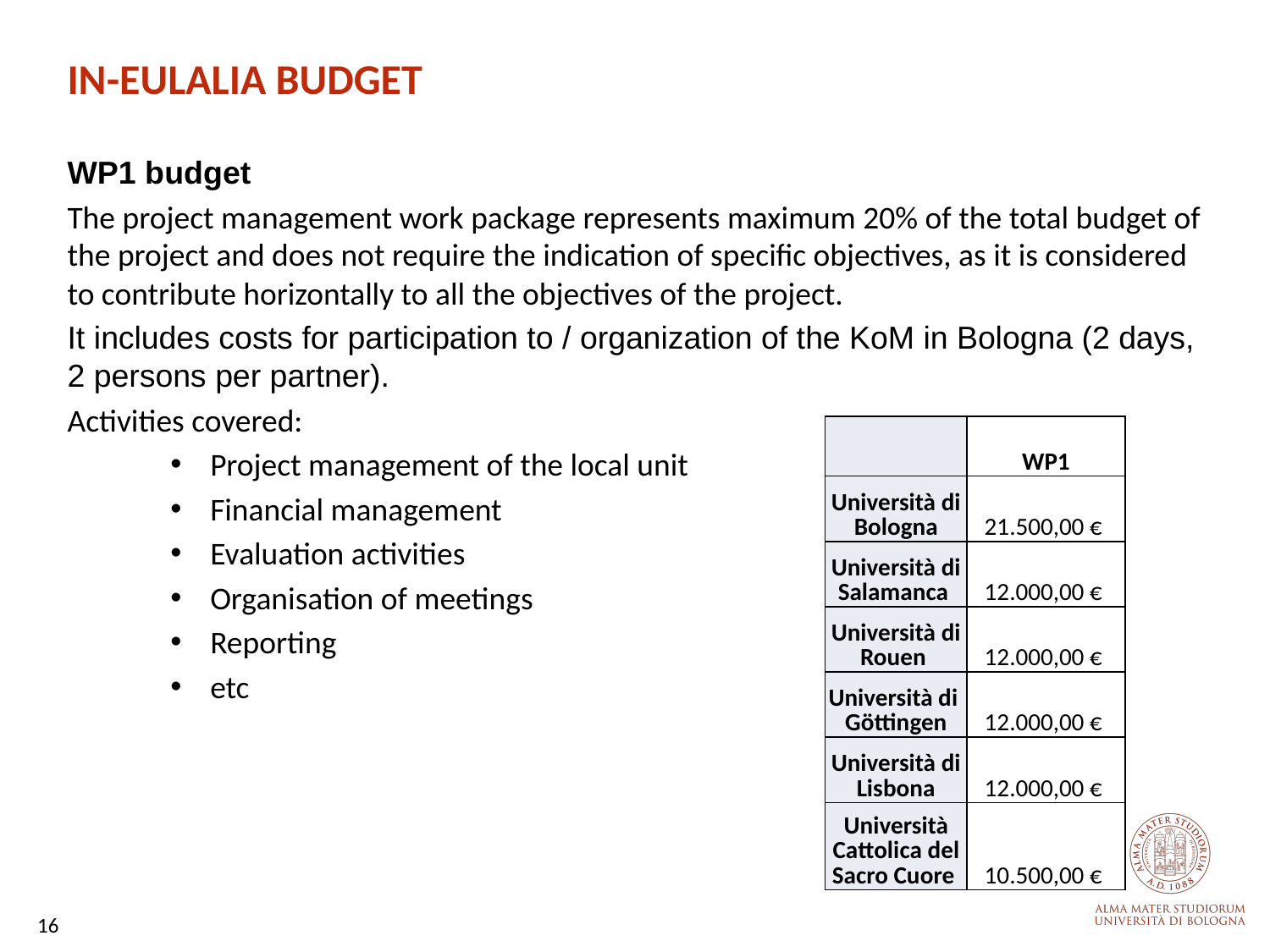

# IN-EULALIA BUDGET
WP1 budget
The project management work package represents maximum 20% of the total budget of the project and does not require the indication of specific objectives, as it is considered to contribute horizontally to all the objectives of the project.
It includes costs for participation to / organization of the KoM in Bologna (2 days, 2 persons per partner).
Activities covered:
Project management of the local unit
Financial management
Evaluation activities
Organisation of meetings
Reporting
etc

|  | WP1 |
| --- | --- |
| Università di Bologna | 21.500,00 € |
| Università di Salamanca | 12.000,00 € |
| Università di Rouen | 12.000,00 € |
| Università di Göttingen | 12.000,00 € |
| Università di Lisbona | 12.000,00 € |
| Università Cattolica del Sacro Cuore | 10.500,00 € |